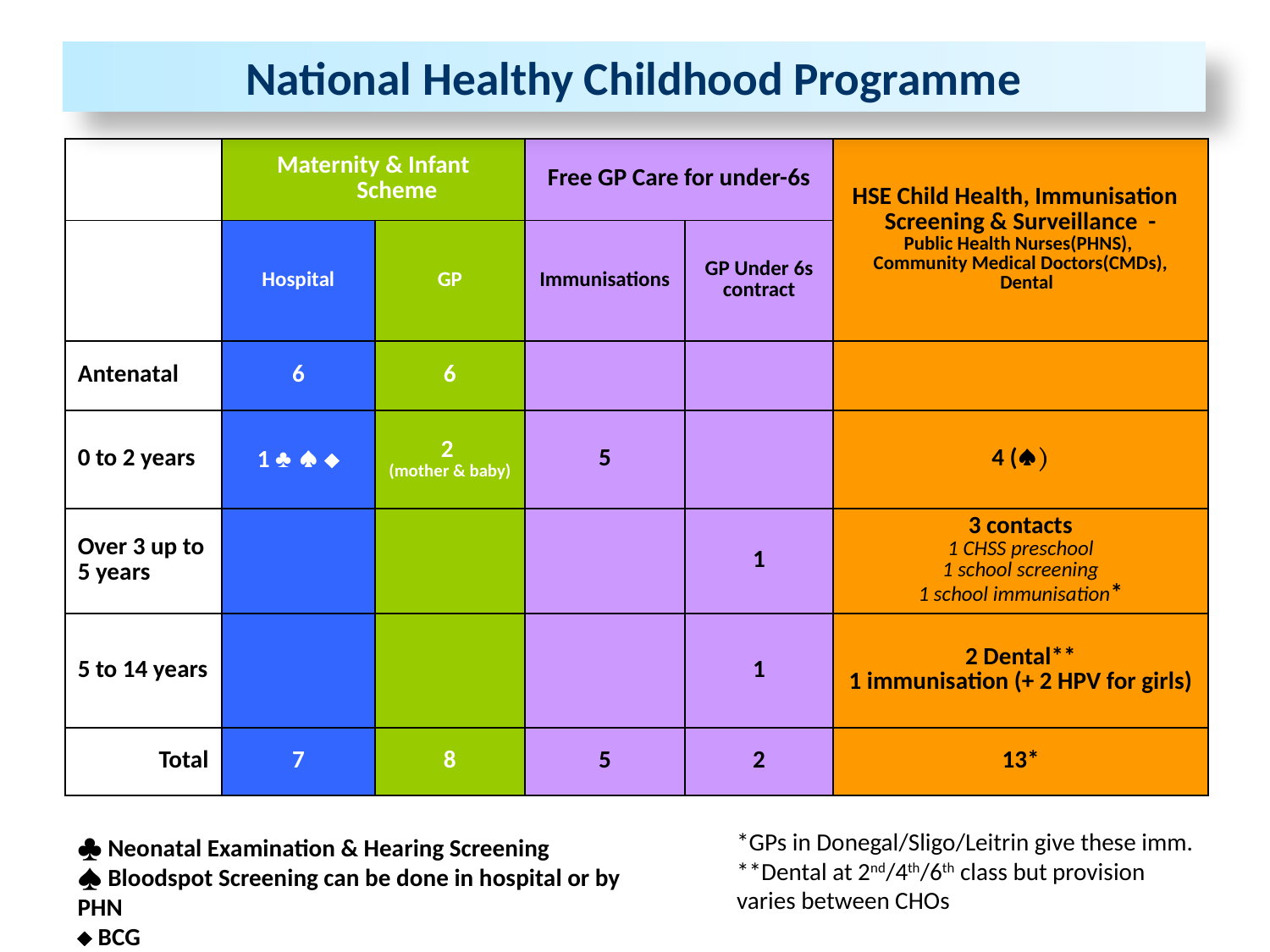

# National Healthy Childhood Programme
|  | Maternity & Infant Scheme |  | Free GP Care for under-6s |  | HSE Child Health, Immunisation Screening & Surveillance - Public Health Nurses(PHNS), Community Medical Doctors(CMDs), Dental |
| --- | --- | --- | --- | --- | --- |
|  | Hospital | GP | Immunisations | GP Under 6s contract |  |
| Antenatal | 6 | 6 |  |  |  |
| 0 to 2 years | 1 ♣ ♠ ♦ | 2 (mother & baby) | 5 |  | 4 (♠) |
| Over 3 up to 5 years |  |  |  | 1 | 3 contacts 1 CHSS preschool 1 school screening 1 school immunisation\* |
| 5 to 14 years |  |  |  | 1 | 2 Dental\*\* 1 immunisation (+ 2 HPV for girls) |
| Total | 7 | 8 | 5 | 2 | 13\* |
*GPs in Donegal/Sligo/Leitrin give these imm.
**Dental at 2nd/4th/6th class but provision varies between CHOs
♣ Neonatal Examination & Hearing Screening
♠ Bloodspot Screening can be done in hospital or by PHN
♦ BCG